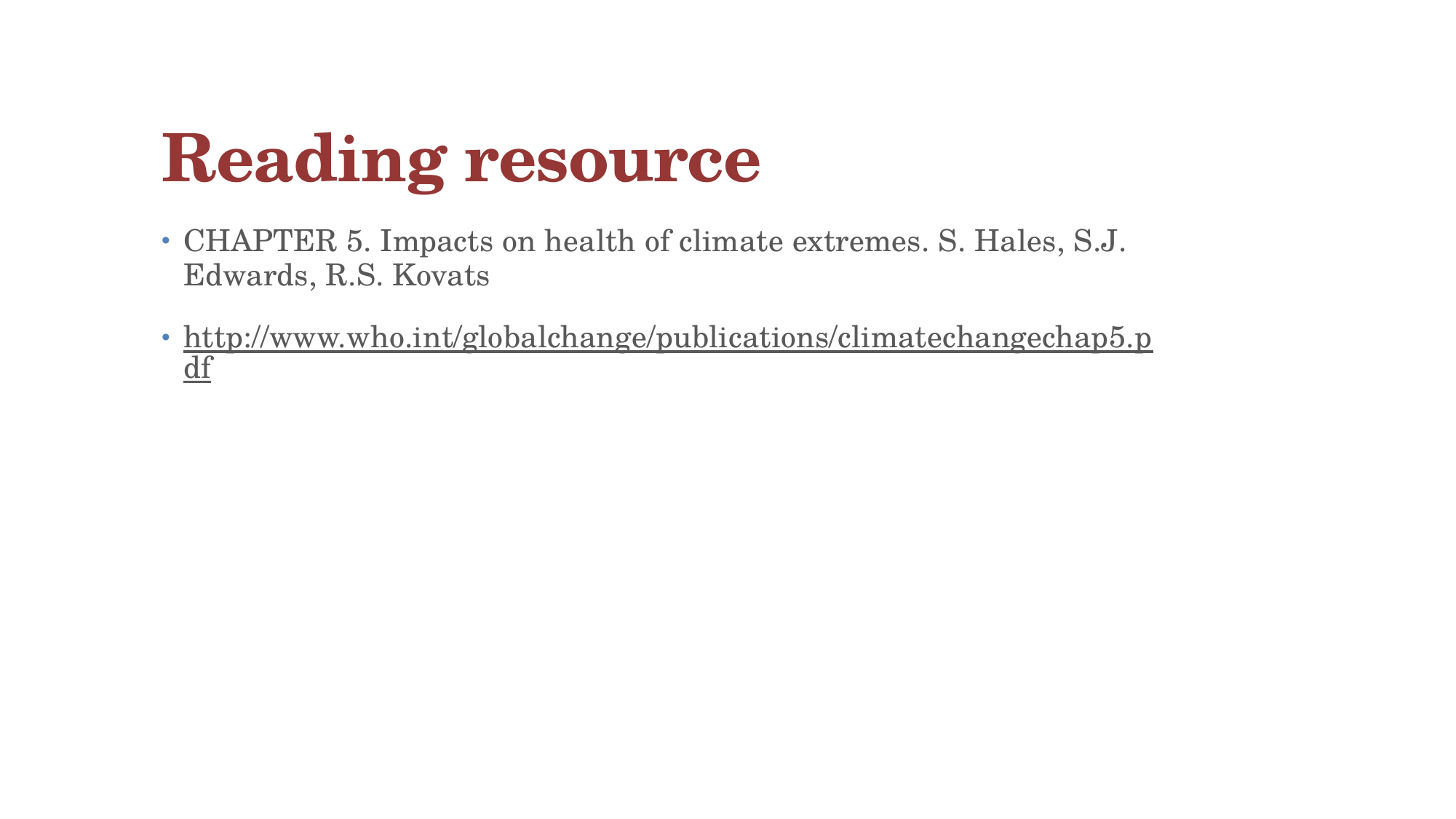

# Reading resource
CHAPTER 5. Impacts on health of climate extremes. S. Hales, S.J. Edwards, R.S. Kovats
http://www.who.int/globalchange/publications/climatechangechap5.pdf
Dr. I.Echeverry_KSU_CAMS_CHS_HE_2nd3637
43